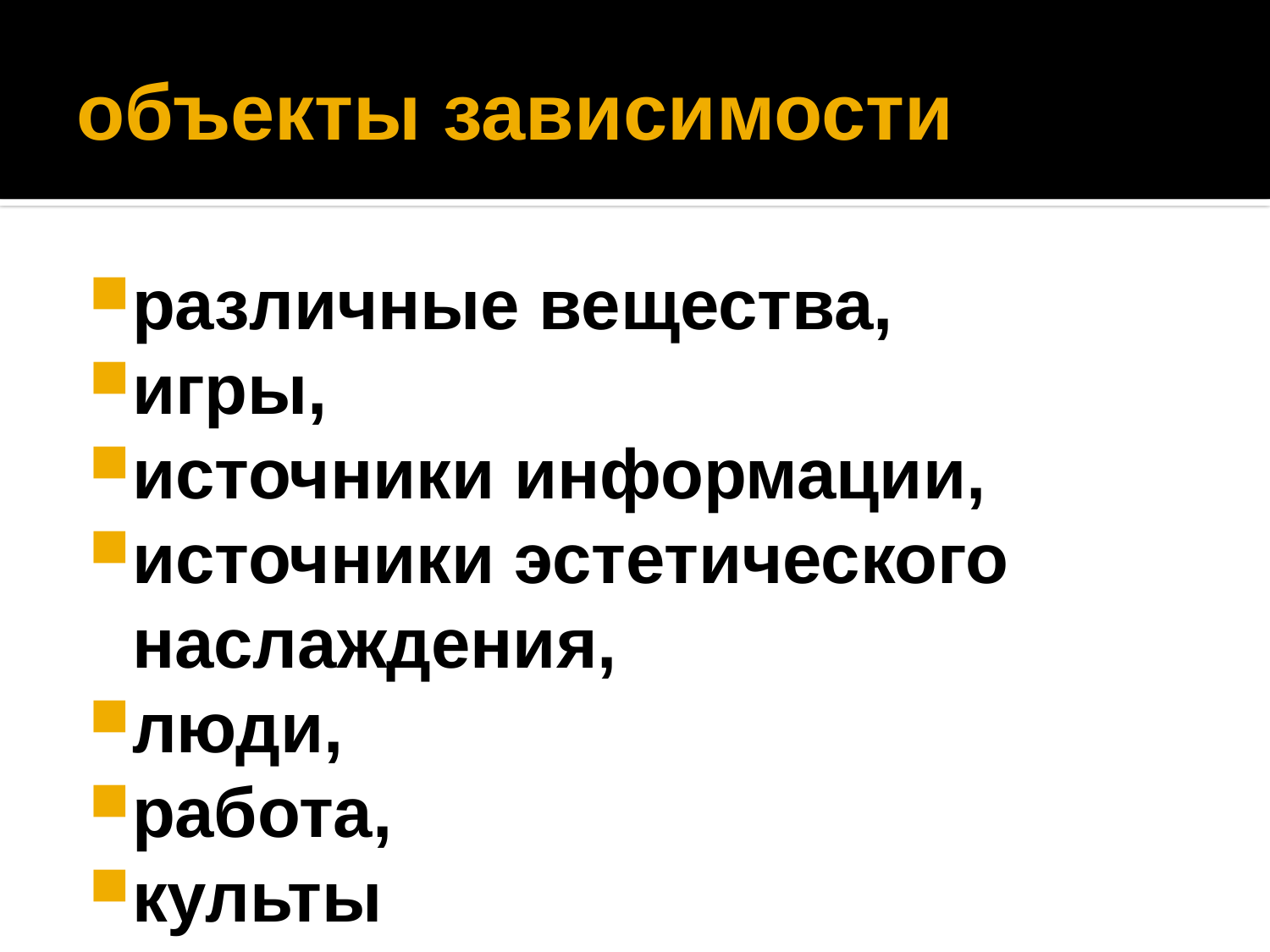

# объекты зависимости
различные вещества,
игры,
источники информации,
источники эстетического наслаждения,
люди,
работа,
культы